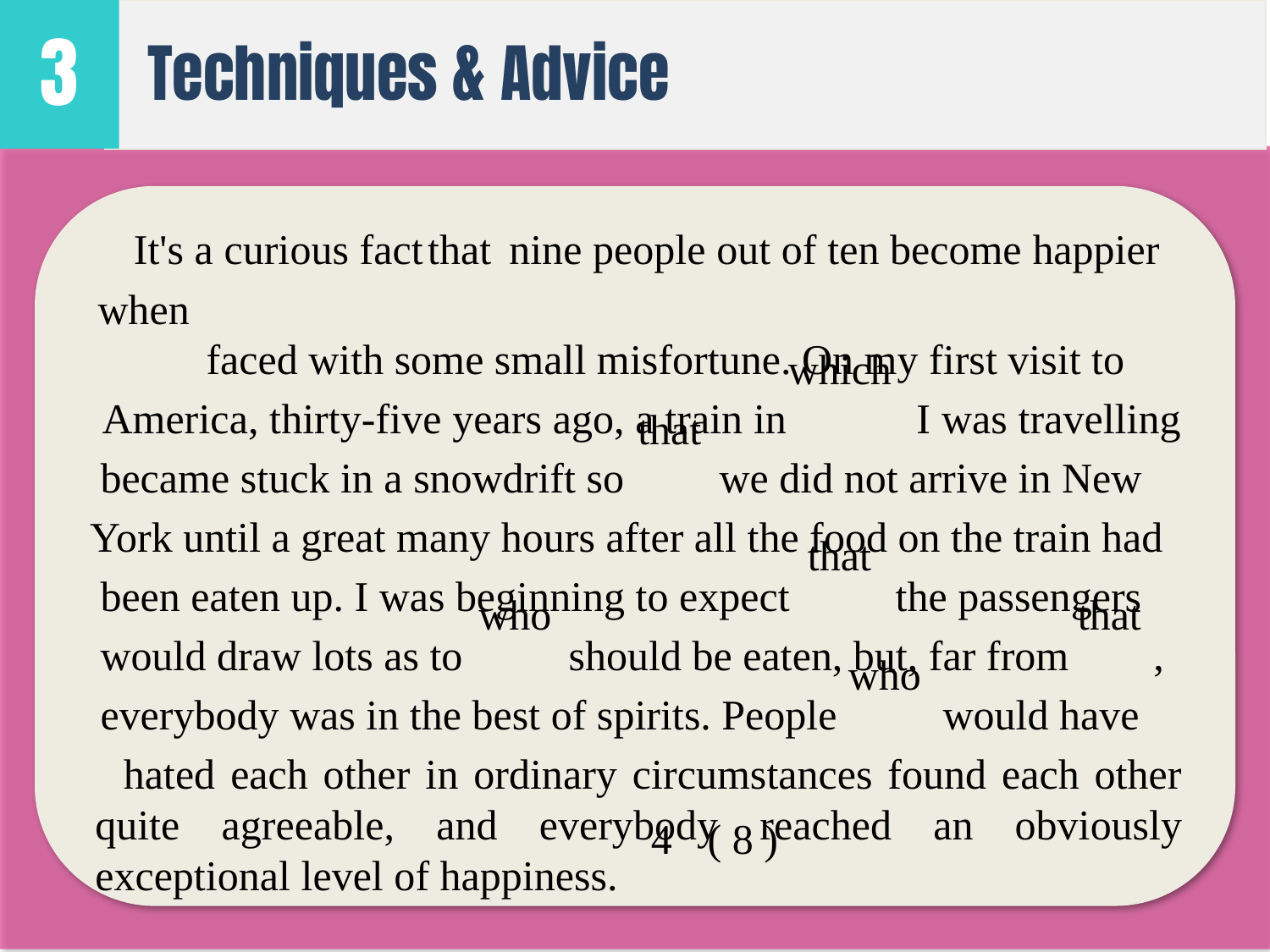

3

# Techniques & Advice

        It's a curious fact        nine people out of ten become happier
               faced with some small misfortune. On my first visit to
     America, thirty-five years ago, a train in            I was travelling
     became stuck in a snowdrift so         we did not arrive in New
    York until a great many hours after all the food on the train had
     been eaten up. I was beginning to expect          the passengers
     would draw lots as to          should be eaten, but, far from        ,
     everybody was in the best of spirits. People          would have
     hated each other in ordinary circumstances found each other quite agreeable, and everybody reached an obviously exceptional level of happiness.

that
when
which
that
that
who
that
who
4
( 8 )